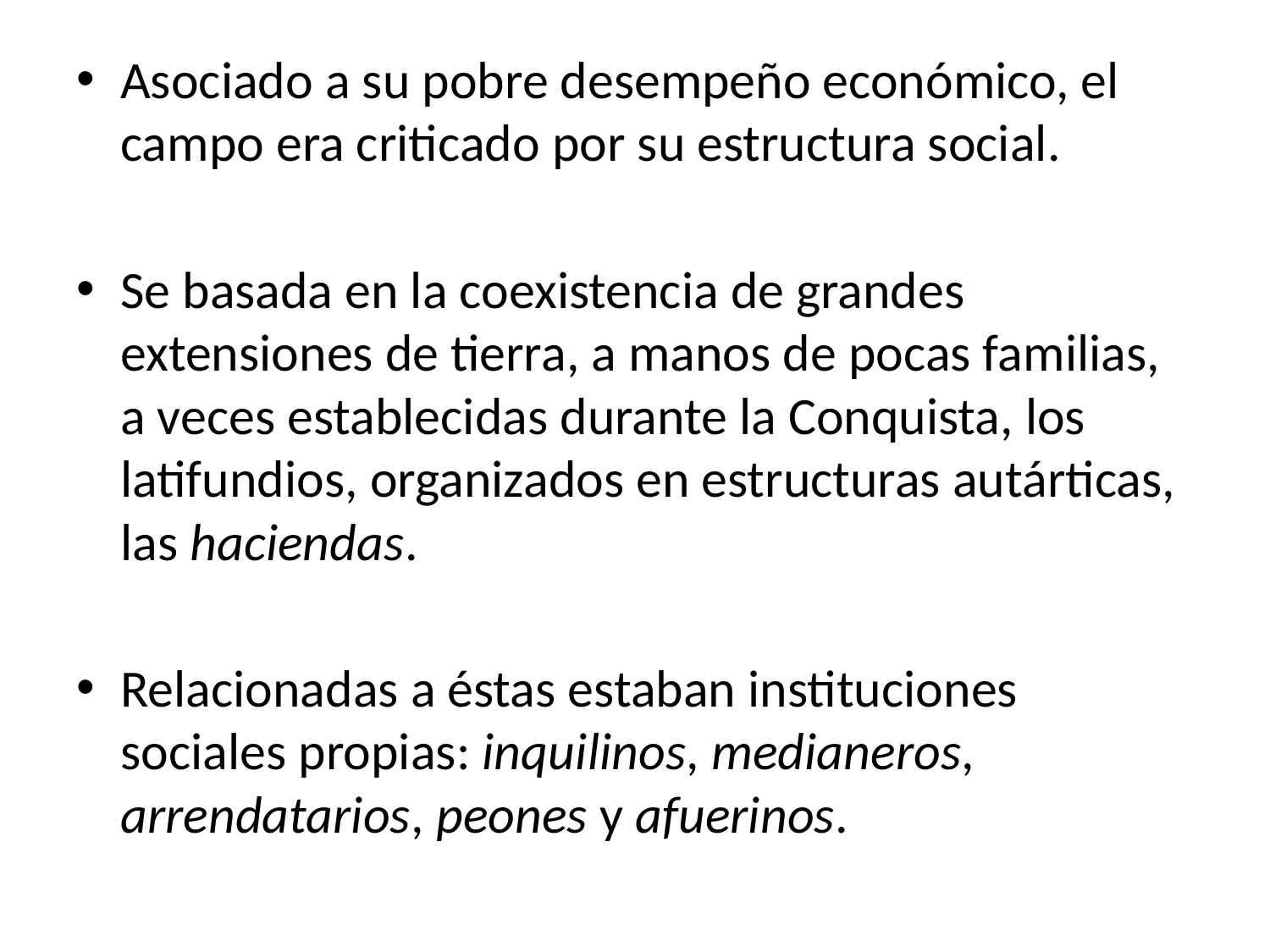

Asociado a su pobre desempeño económico, el campo era criticado por su estructura social.

Se basada en la coexistencia de grandes extensiones de tierra, a manos de pocas familias, a veces establecidas durante la Conquista, los latifundios, organizados en estructuras autárticas, las haciendas.

Relacionadas a éstas estaban instituciones sociales propias: inquilinos, medianeros, arrendatarios, peones y afuerinos.